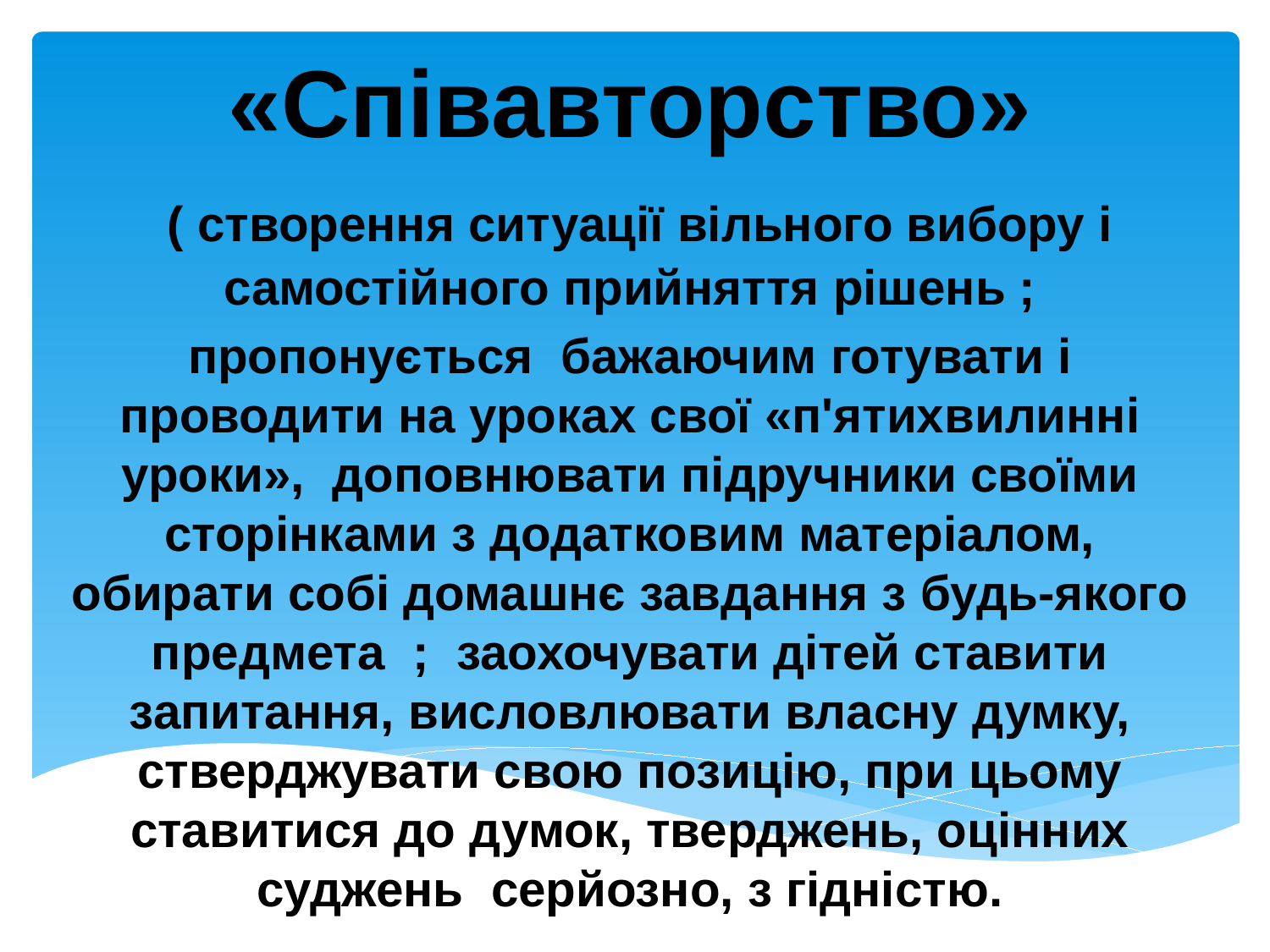

«Співавторство»
 ( створення ситуації вільного вибору і самостійного прийняття рішень ;
пропонується  бажаючим готувати і проводити на уроках свої «п'ятихвилинні уроки»,  доповнювати підручники своїми сторінками з додатковим матеріалом, обирати собі домашнє завдання з будь-якого предмета  ;  заохочувати дітей ставити запитання, висловлювати власну думку, стверджувати свою позицію, при цьому ставитися до думок, тверджень, оцінних суджень  серйозно, з гідністю.
#